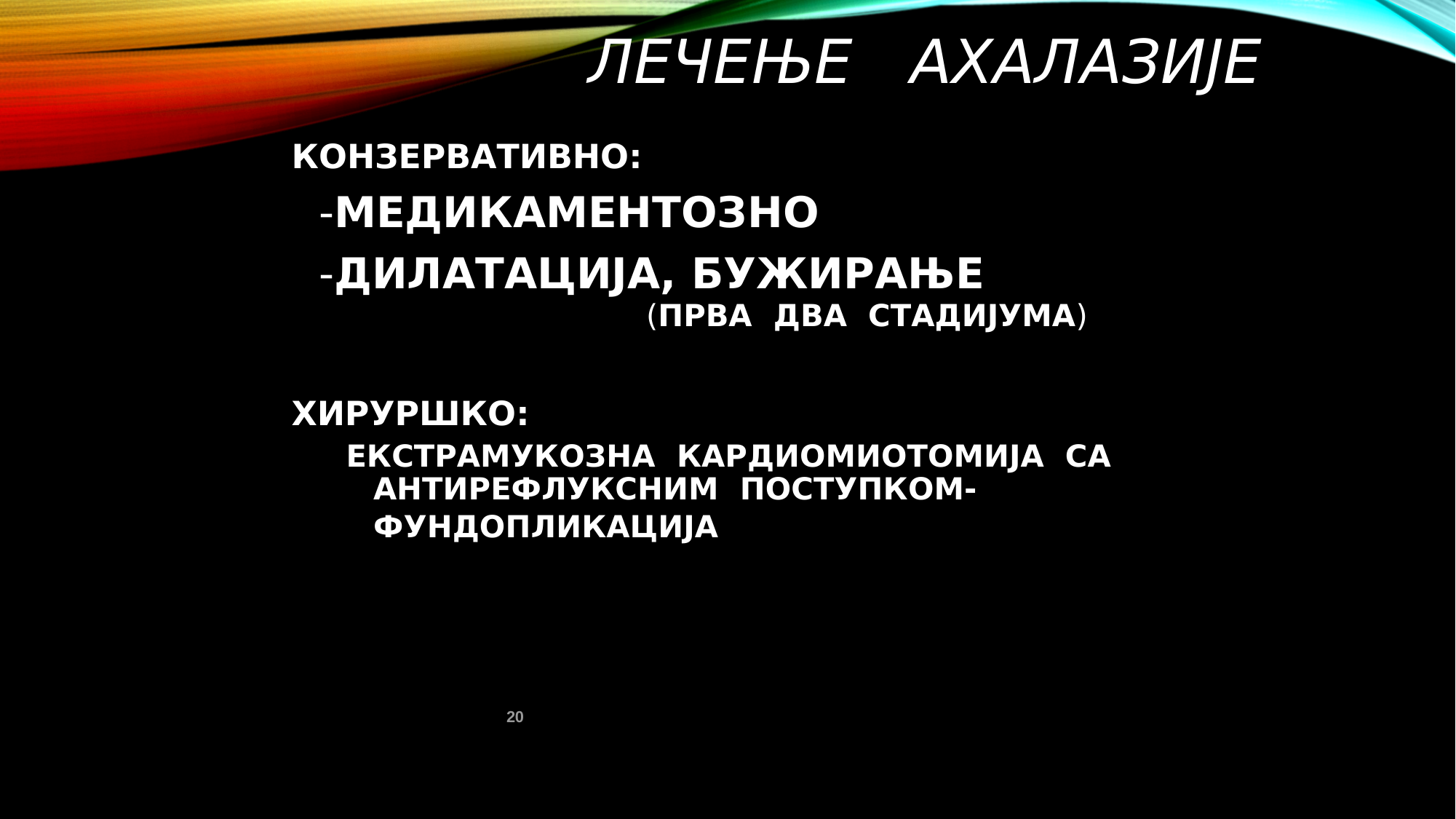

# ЛЕЧЕЊЕ   АХАЛАЗИЈЕ
КОНЗЕРВАТИВНО:
	-МЕДИКАМЕНТОЗНО
	-ДИЛАТАЦИЈА, БУЖИРАЊЕ  				(ПРВА  ДВА  СТАДИЈУМА)

ХИРУРШКО:
ЕКСТРАМУКОЗНА  КАРДИОМИОТОМИЈА  СА АНТИРЕФЛУКСНИМ  ПОСТУПКОМ-ФУНДОПЛИКАЦИЈА
20